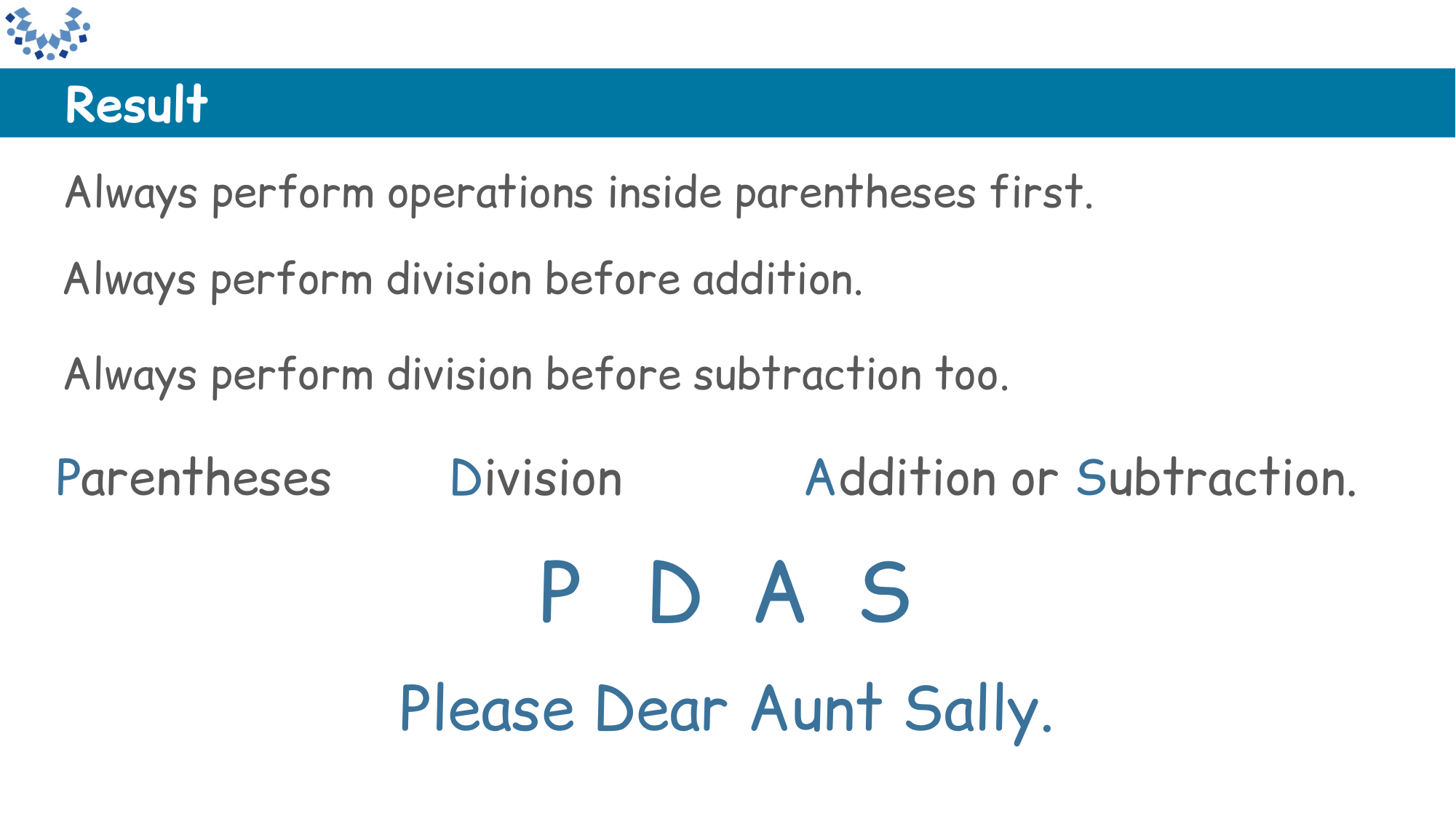

Result
Always perform operations inside parentheses first.

Always perform division before addition.

Always perform division before subtraction too.

Parentheses
Division
Addition or Subtraction.
P
D
A
S
Please Dear Aunt Sally.